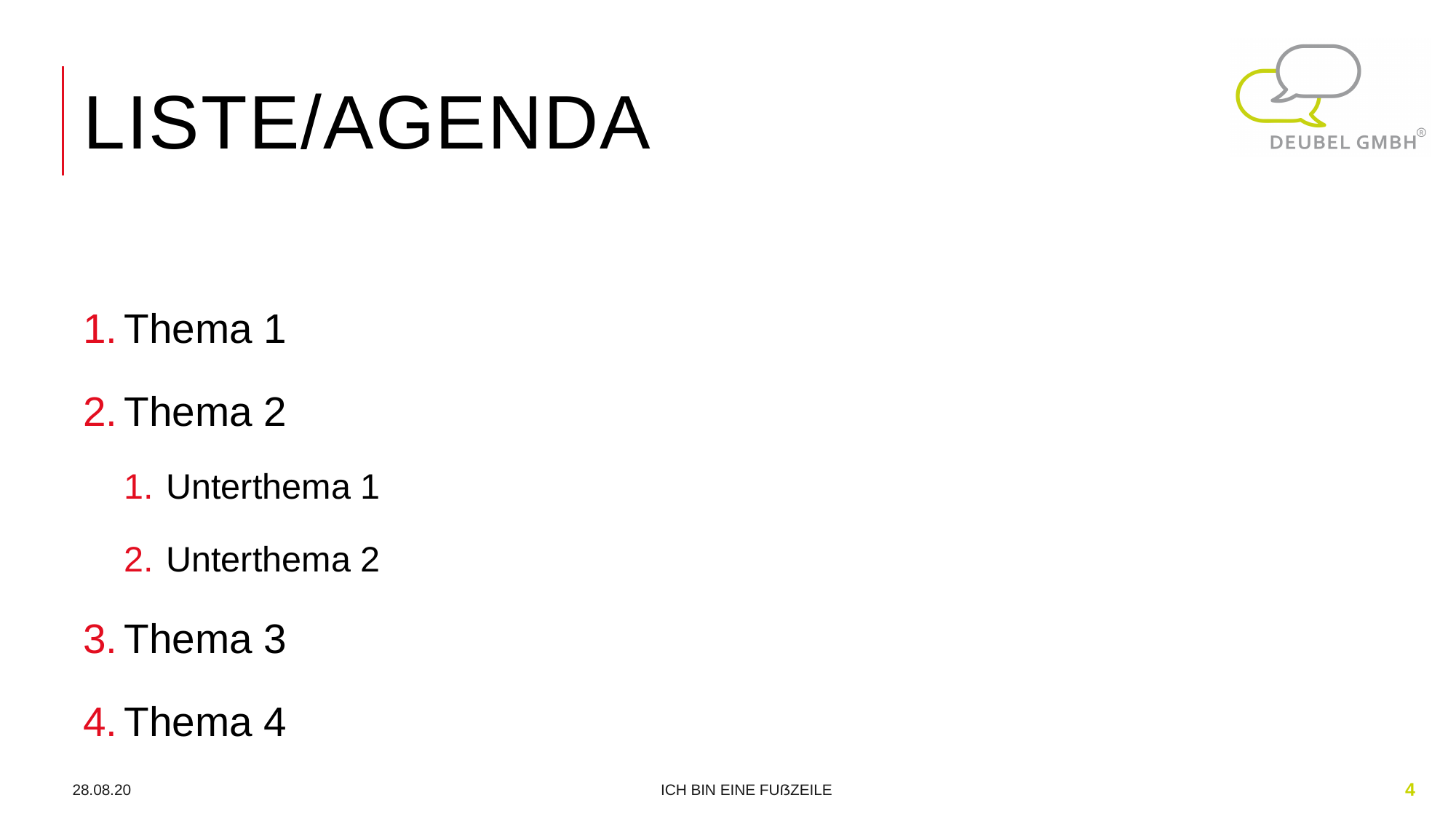

# Liste/Agenda
Thema 1
Thema 2
Unterthema 1
Unterthema 2
Thema 3
Thema 4
28.08.20
Ich bin eine Fußzeile
4